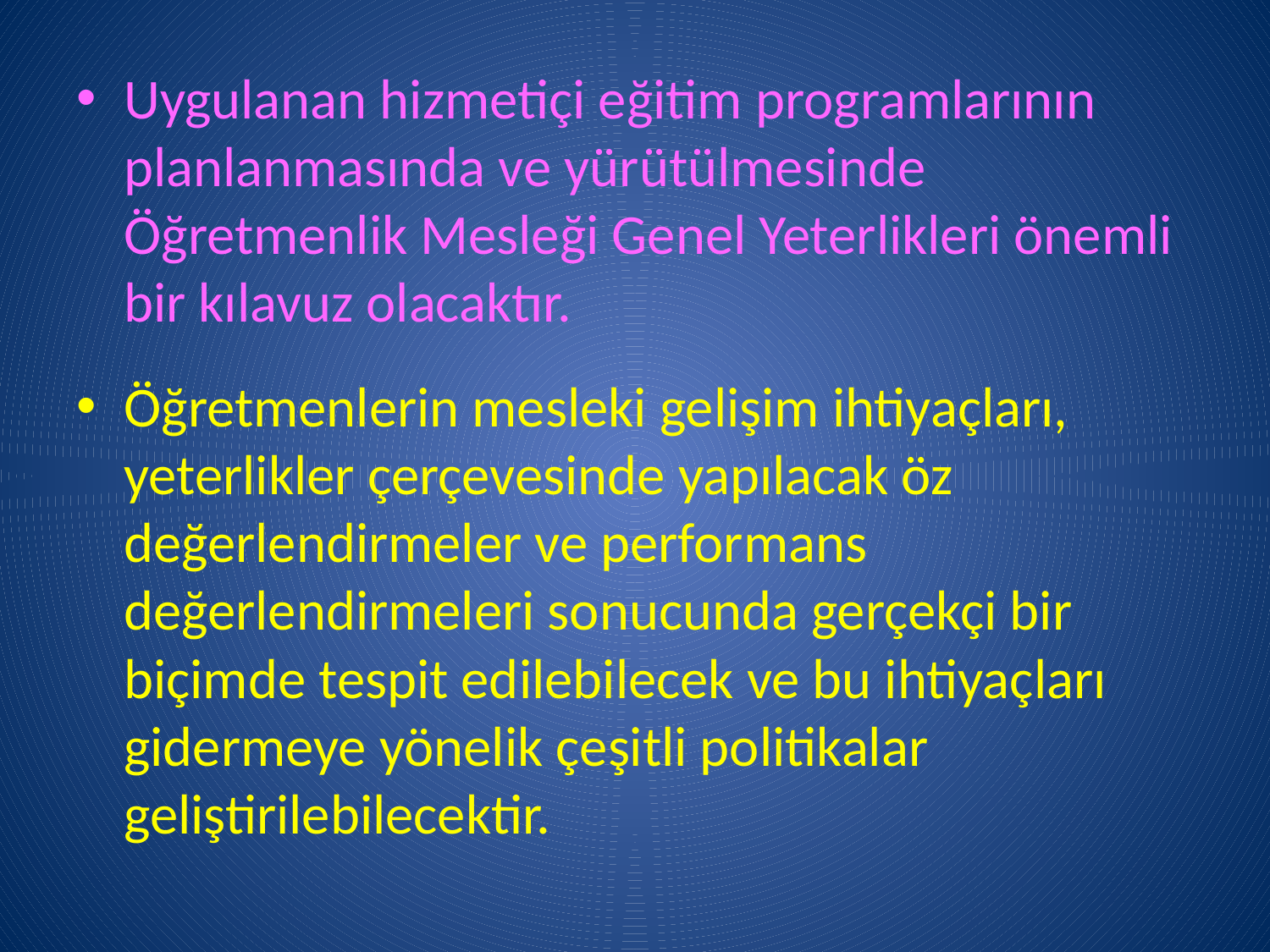

Uygulanan hizmetiçi eğitim programlarının planlanmasında ve yürütülmesinde Öğretmenlik Mesleği Genel Yeterlikleri önemli bir kılavuz olacaktır.

Öğretmenlerin mesleki gelişim ihtiyaçları, yeterlikler çerçevesinde yapılacak öz değerlendirmeler ve performans değerlendirmeleri sonucunda gerçekçi bir biçimde tespit edilebilecek ve bu ihtiyaçları gidermeye yönelik çeşitli politikalar geliştirilebilecektir.